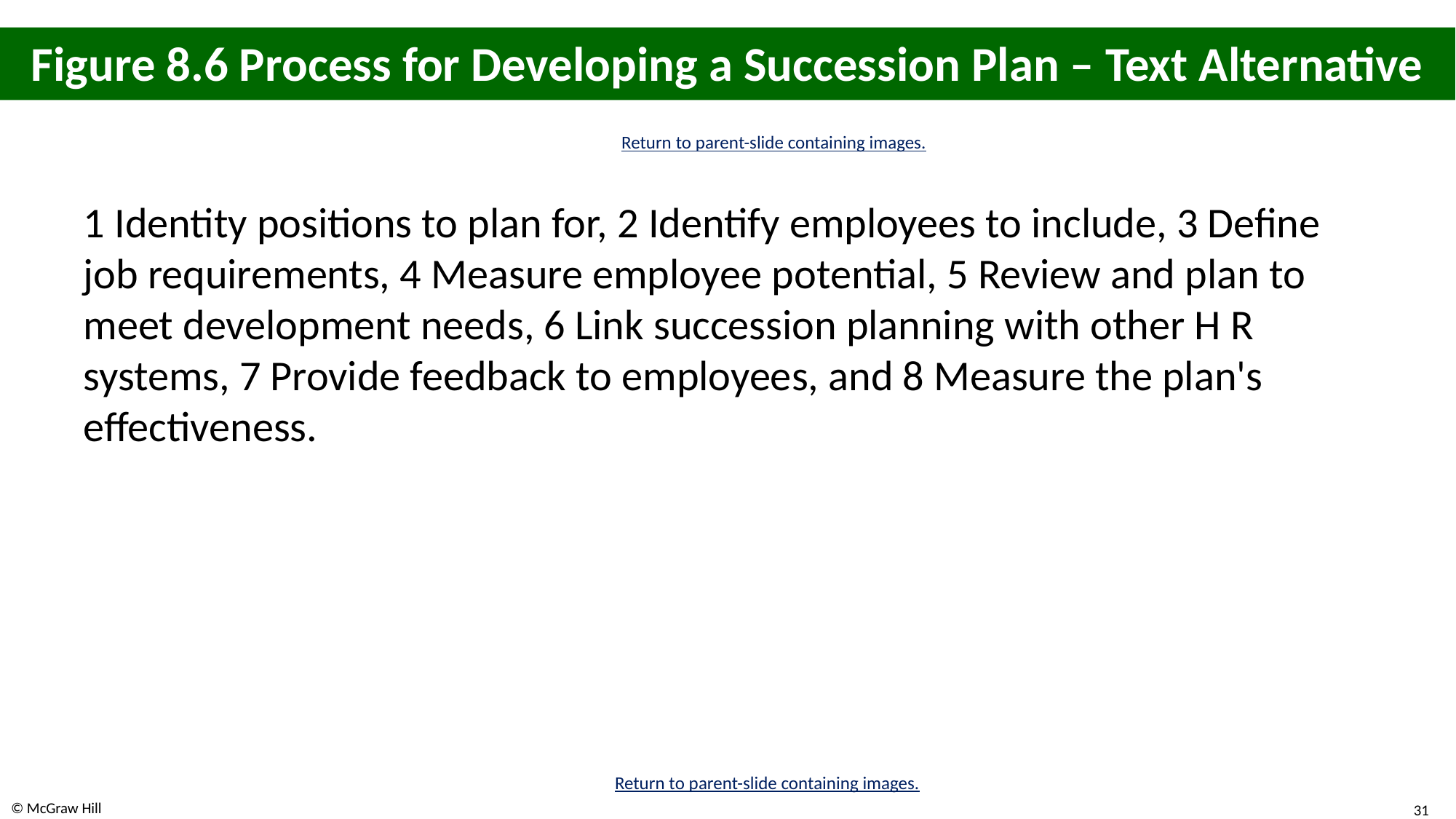

# Figure 8.6 Process for Developing a Succession Plan – Text Alternative
Return to parent-slide containing images.
1 Identity positions to plan for, 2 Identify employees to include, 3 Define job requirements, 4 Measure employee potential, 5 Review and plan to meet development needs, 6 Link succession planning with other H R systems, 7 Provide feedback to employees, and 8 Measure the plan's effectiveness.
Return to parent-slide containing images.